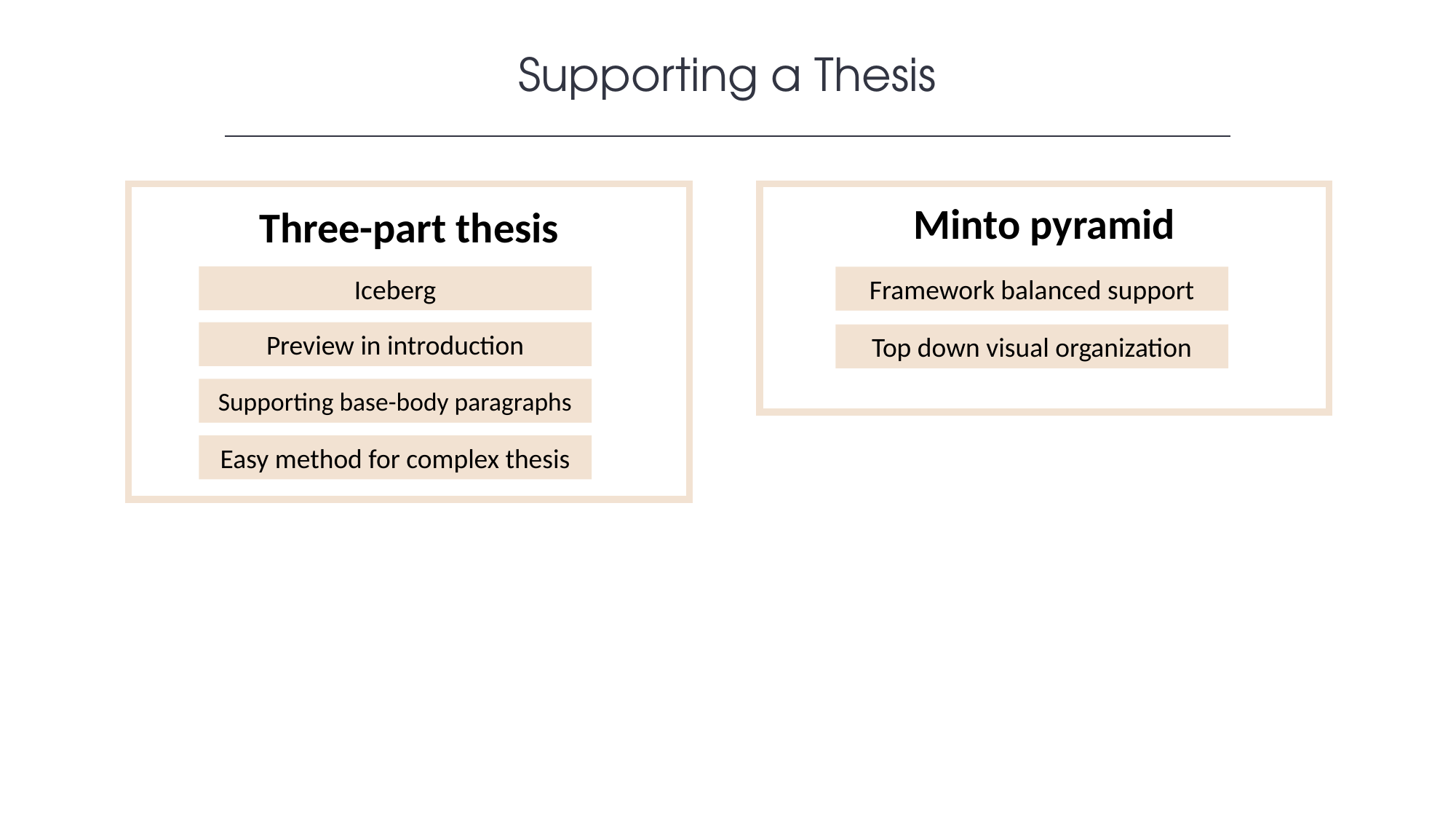

Supporting a Thesis
HAWKES LEARNING

Three-part thesis

Minto pyramid
Iceberg
Framework balanced support
Preview in introduction
Top down visual organization
Supporting base-body paragraphs
Easy method for complex thesis